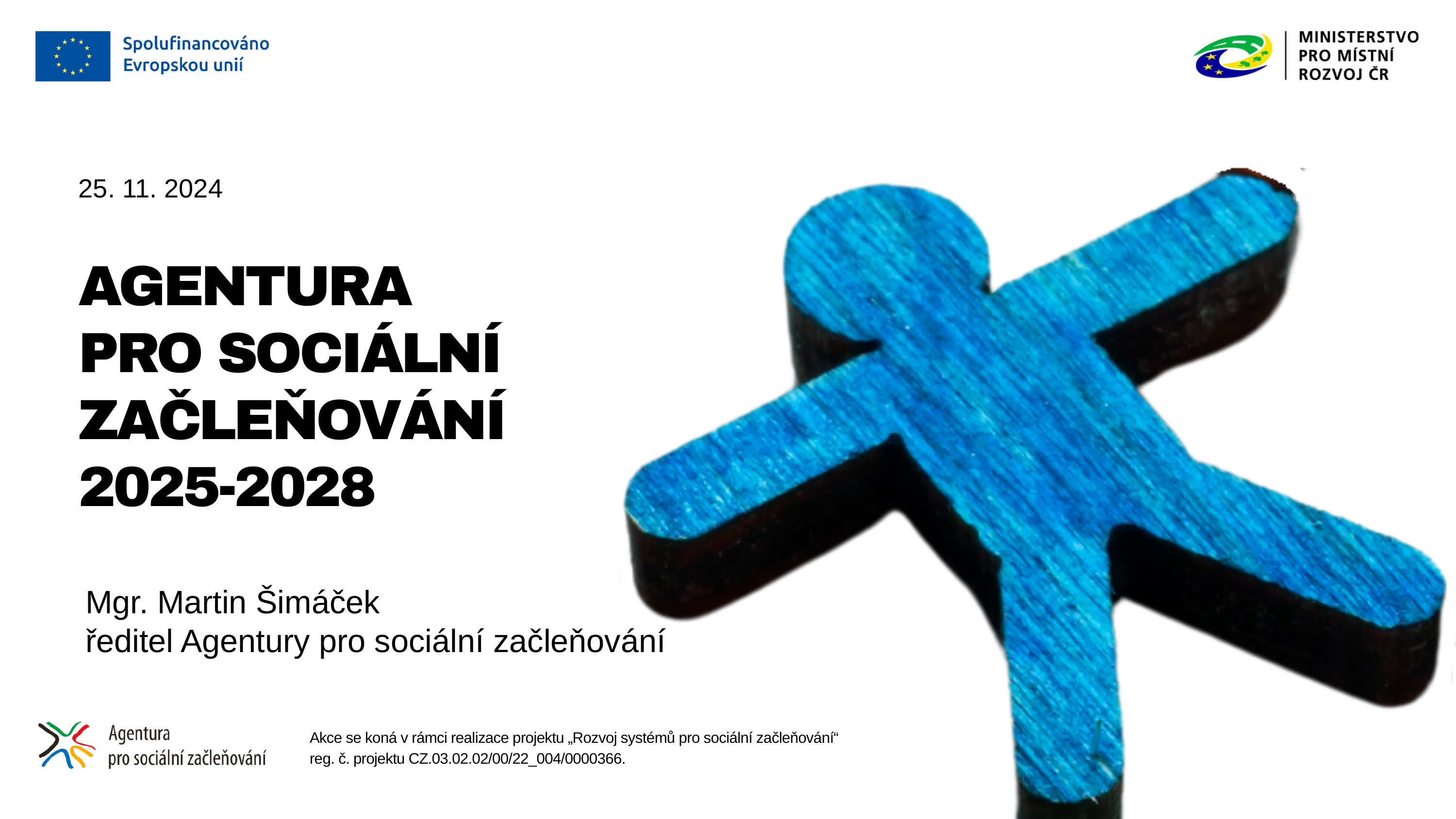

25. 11. 2024
AGENTURA
PRO SOCIÁLNÍ
ZAČLEŇOVÁNÍ
2025-2028
Mgr. Martin Šimáček
ředitel Agentury pro sociální začleňování